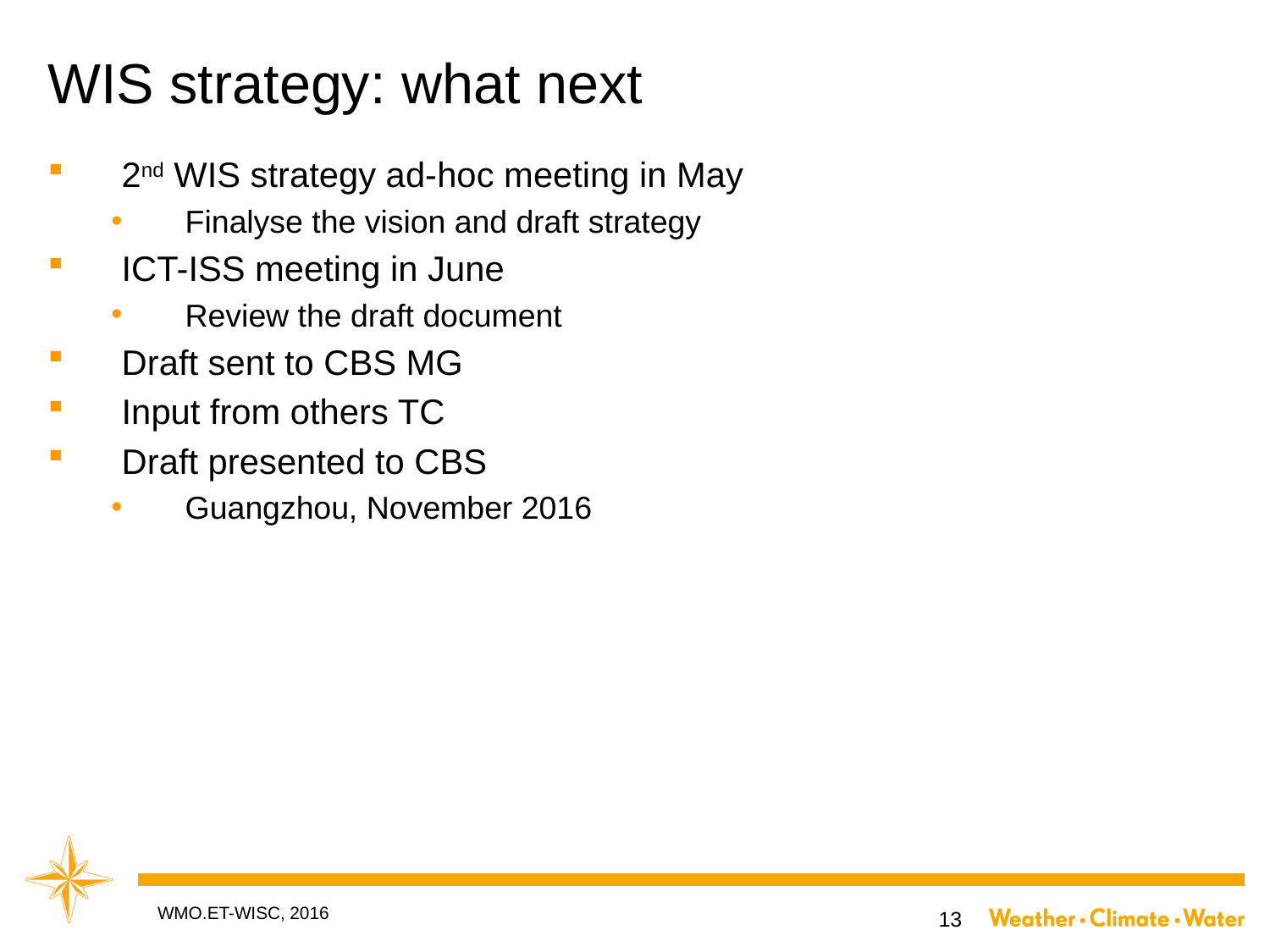

# WIS strategy: what next
2nd WIS strategy ad-hoc meeting in May
Finalyse the vision and draft strategy
ICT-ISS meeting in June
Review the draft document
Draft sent to CBS MG
Input from others TC
Draft presented to CBS
Guangzhou, November 2016
WMO.ET-WISC, 2016
13